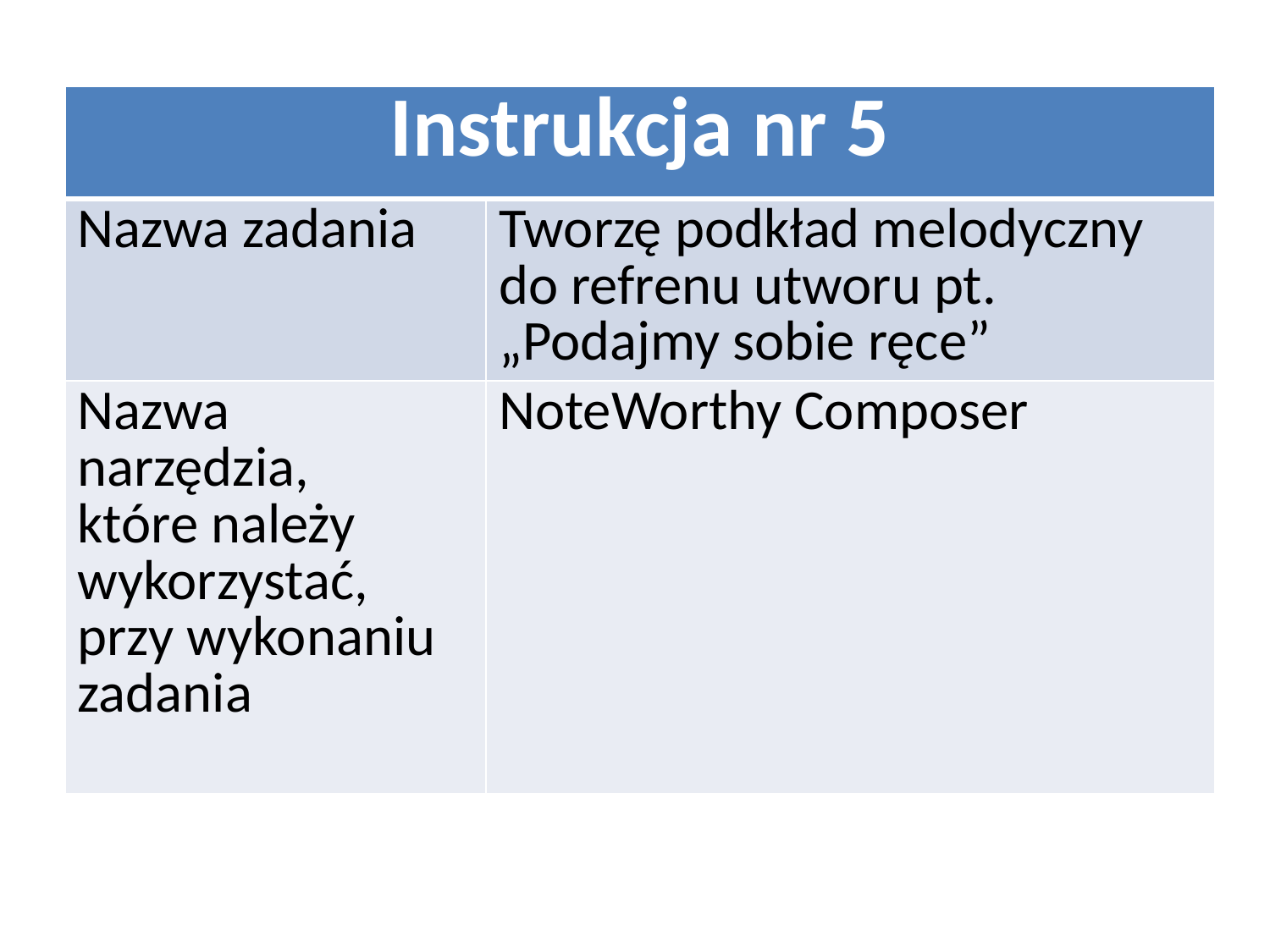

| Instrukcja nr 5 |  |
| --- | --- |
| Nazwa zadania | Tworzę podkład melodyczny do refrenu utworu pt. „Podajmy sobie ręce” |
| Nazwa narzędzia, które należy wykorzystać, przy wykonaniu zadania | NoteWorthy Composer |